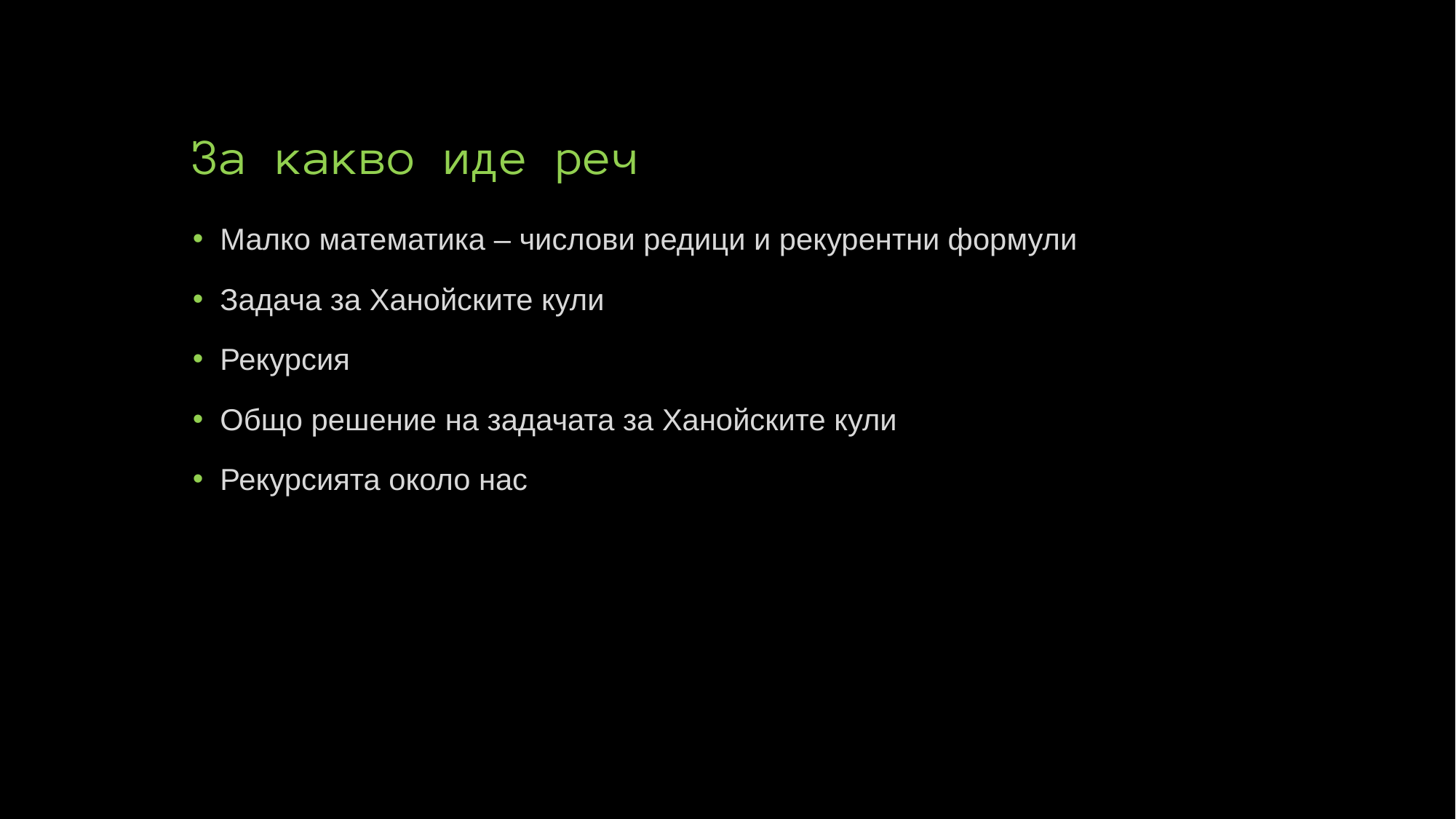

# За какво иде реч
Малко математика – числови редици и рекурентни формули
Задача за Ханойските кули
Рекурсия
Общо решение на задачата за Ханойските кули
Рекурсията около нас